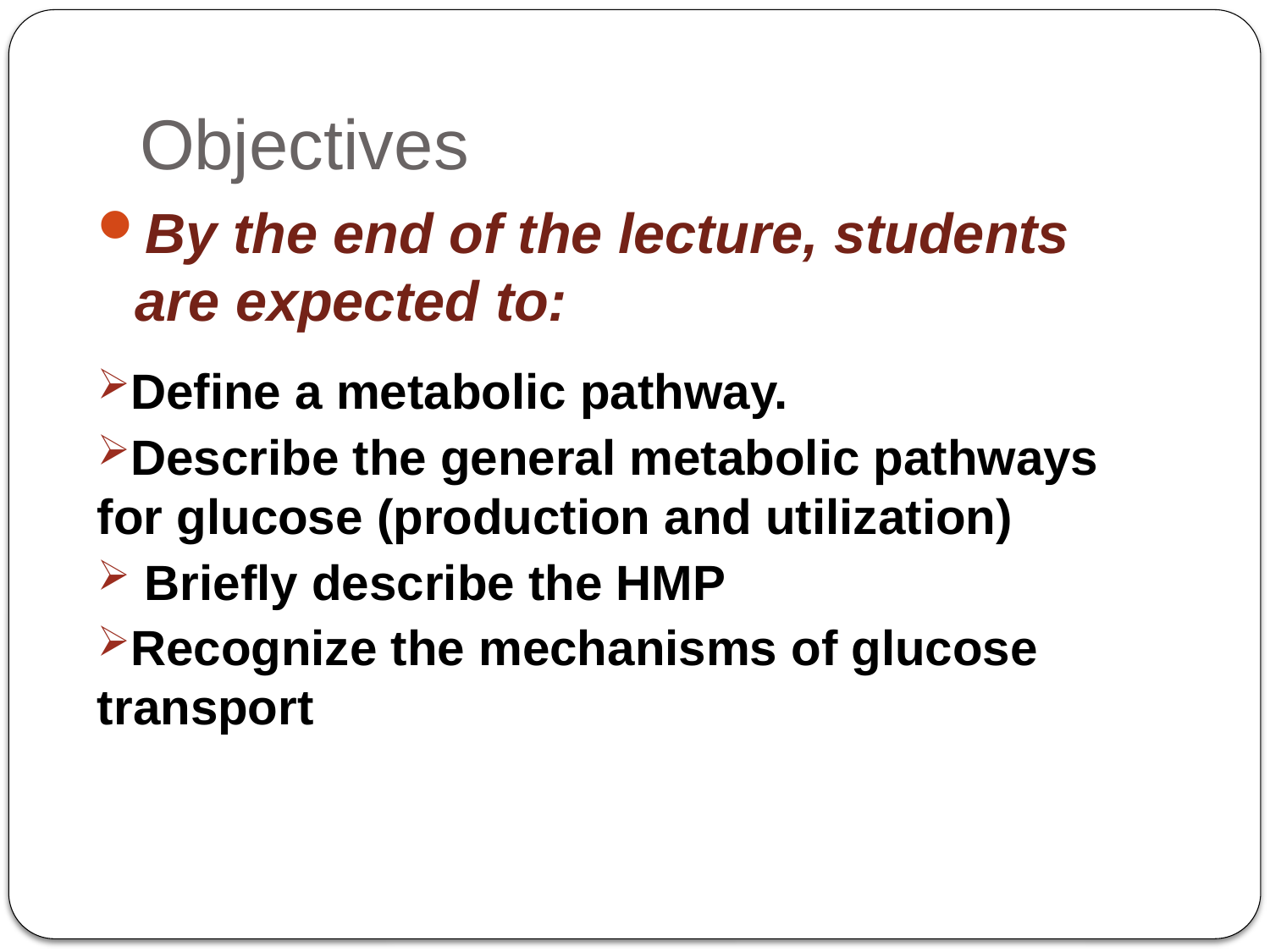

# Objectives
By the end of the lecture, students are expected to:
Define a metabolic pathway.
Describe the general metabolic pathways for glucose (production and utilization)
 Briefly describe the HMP
Recognize the mechanisms of glucose transport